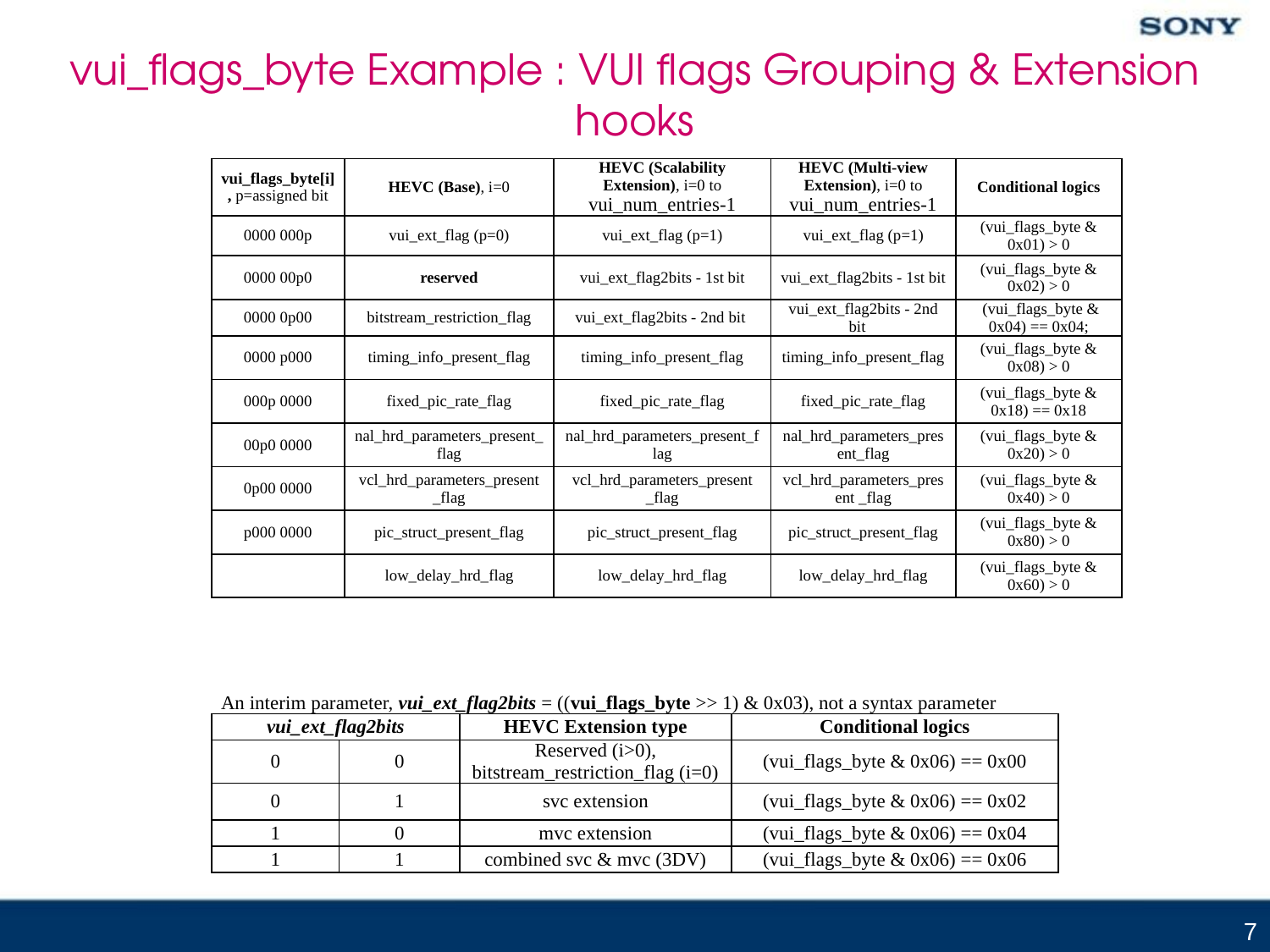

# vui_flags_byte Example : VUI flags Grouping & Extension hooks
| vui\_flags\_byte[i], p=assigned bit | HEVC (Base), i=0 | HEVC (Scalability Extension), i=0 to vui\_num\_entries-1 | HEVC (Multi-view Extension), i=0 to vui\_num\_entries-1 | Conditional logics |
| --- | --- | --- | --- | --- |
| 0000 000p | vui\_ext\_flag (p=0) | vui\_ext\_flag (p=1) | vui\_ext\_flag (p=1) | (vui\_flags\_byte & 0x01) > 0 |
| 0000 00p0 | reserved | vui\_ext\_flag2bits - 1st bit | vui\_ext\_flag2bits - 1st bit | (vui\_flags\_byte & 0x02) > 0 |
| 0000 0p00 | bitstream\_restriction\_flag | vui\_ext\_flag2bits - 2nd bit | vui\_ext\_flag2bits - 2nd bit | (vui\_flags\_byte & 0x04) == 0x04; |
| 0000 p000 | timing\_info\_present\_flag | timing\_info\_present\_flag | timing\_info\_present\_flag | (vui\_flags\_byte & 0x08) > 0 |
| 000p 0000 | fixed\_pic\_rate\_flag | fixed\_pic\_rate\_flag | fixed\_pic\_rate\_flag | (vui\_flags\_byte & 0x18) == 0x18 |
| 00p0 0000 | nal\_hrd\_parameters\_present\_flag | nal\_hrd\_parameters\_present\_flag | nal\_hrd\_parameters\_present\_flag | (vui\_flags\_byte & 0x20) > 0 |
| 0p00 0000 | vcl\_hrd\_parameters\_present \_flag | vcl\_hrd\_parameters\_present \_flag | vcl\_hrd\_parameters\_present \_flag | (vui\_flags\_byte & 0x40) > 0 |
| p000 0000 | pic\_struct\_present\_flag | pic\_struct\_present\_flag | pic\_struct\_present\_flag | (vui\_flags\_byte & 0x80) > 0 |
|  | low\_delay\_hrd\_flag | low\_delay\_hrd\_flag | low\_delay\_hrd\_flag | (vui\_flags\_byte & 0x60) > 0 |
| An interim parameter, vui\_ext\_flag2bits = ((vui\_flags\_byte >> 1) & 0x03), not a syntax parameter |  |  |  |
| --- | --- | --- | --- |
| vui\_ext\_flag2bits |  | HEVC Extension type | Conditional logics |
| 0 | 0 | Reserved (i>0), bitstream\_restriction\_flag (i=0) | (vui\_flags\_byte & 0x06) == 0x00 |
| 0 | 1 | svc extension | (vui\_flags\_byte & 0x06) == 0x02 |
| 1 | 0 | mvc extension | (vui\_flags\_byte & 0x06) == 0x04 |
| 1 | 1 | combined svc & mvc (3DV) | (vui\_flags\_byte & 0x06) == 0x06 |
7